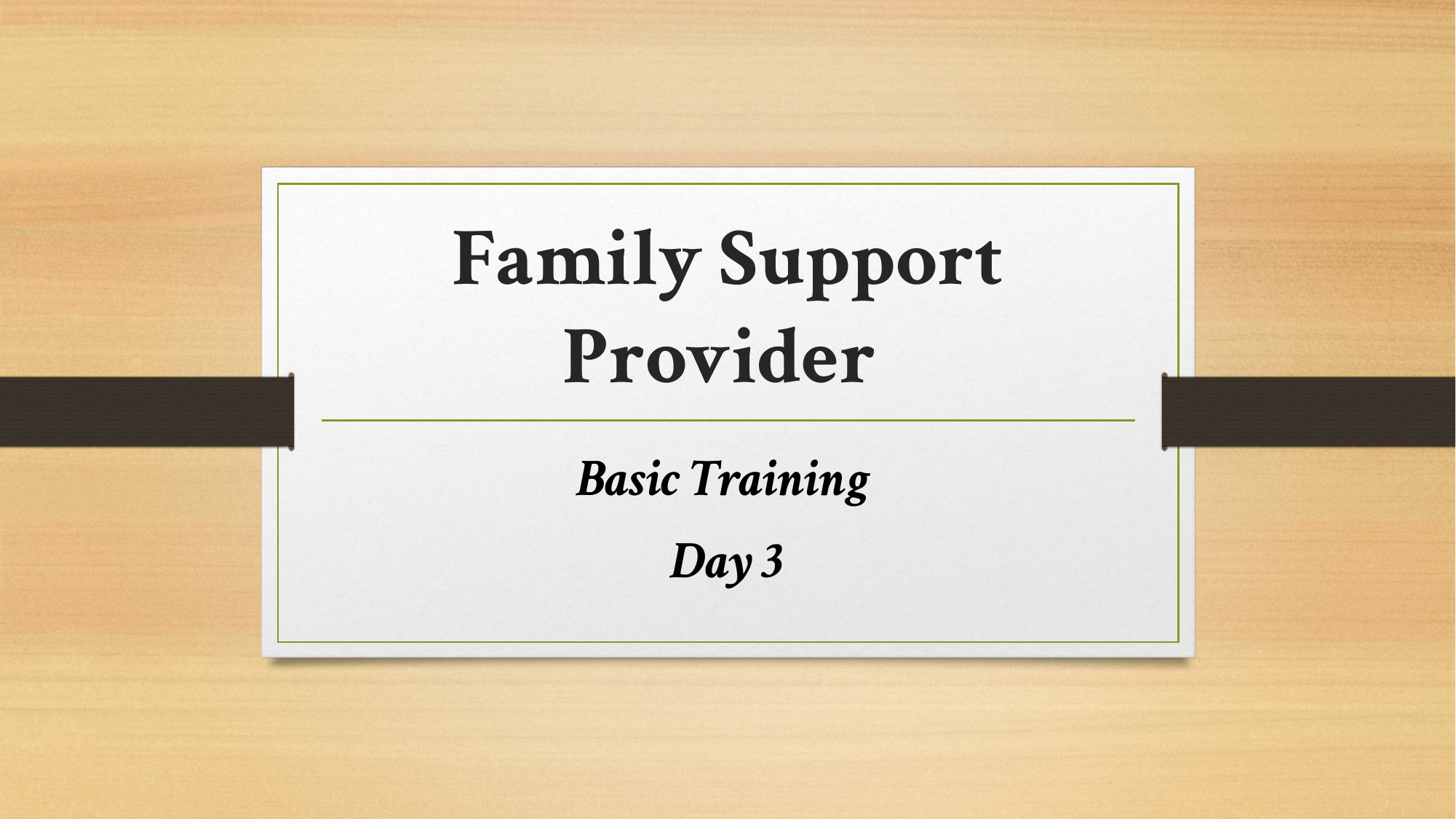

# Family Support Provider
Basic Training
Day 3